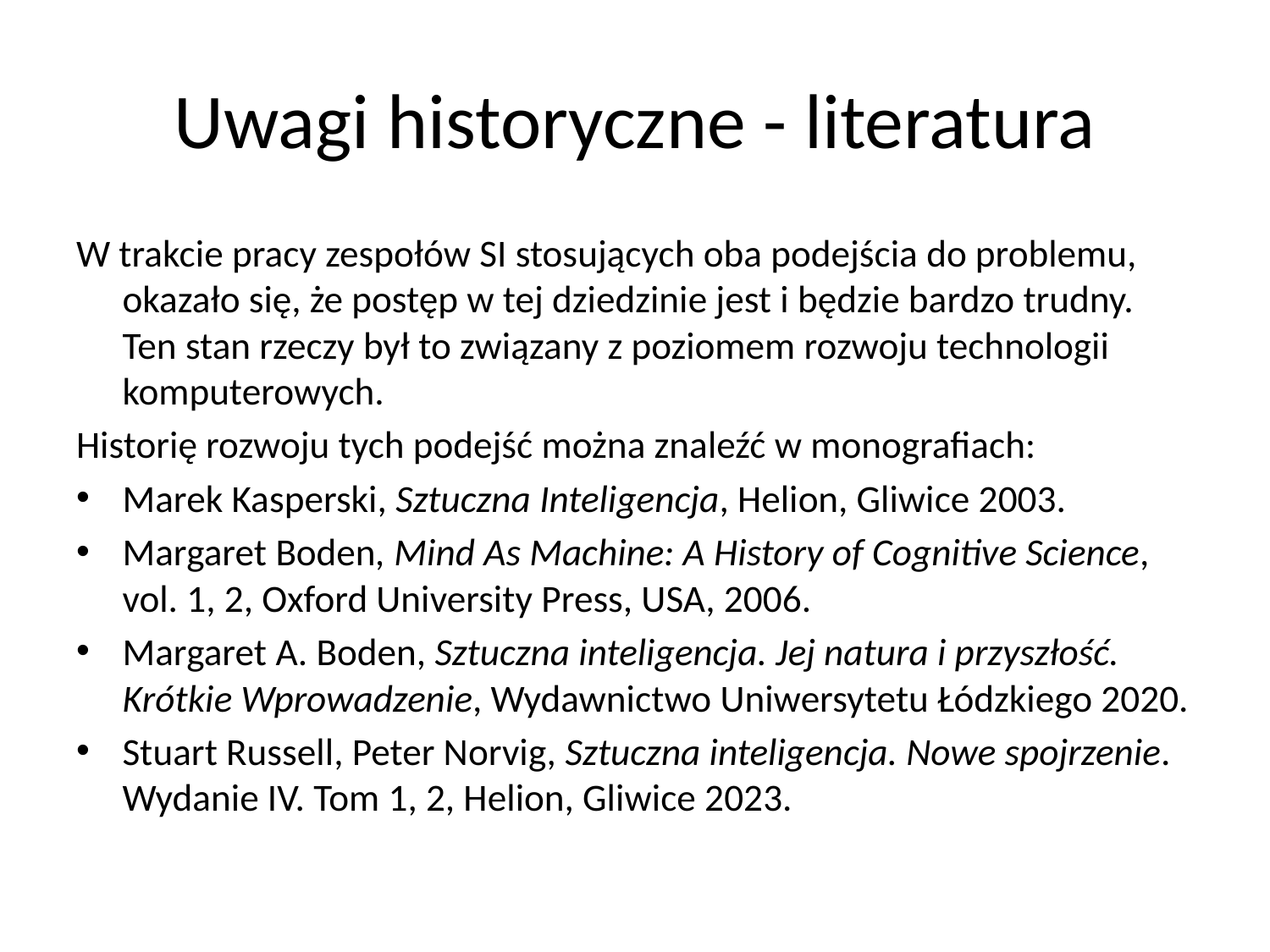

# Uwagi historyczne - literatura
W trakcie pracy zespołów SI stosujących oba podejścia do problemu, okazało się, że postęp w tej dziedzinie jest i będzie bardzo trudny. Ten stan rzeczy był to związany z poziomem rozwoju technologii komputerowych.
Historię rozwoju tych podejść można znaleźć w monografiach:
Marek Kasperski, Sztuczna Inteligencja, Helion, Gliwice 2003.
Margaret Boden, Mind As Machine: A History of Cognitive Science, vol. 1, 2, Oxford University Press, USA, 2006.
Margaret A. Boden, Sztuczna inteligencja. Jej natura i przyszłość. Krótkie Wprowadzenie, Wydawnictwo Uniwersytetu Łódzkiego 2020.
Stuart Russell, Peter Norvig, Sztuczna inteligencja. Nowe spojrzenie. Wydanie IV. Tom 1, 2, Helion, Gliwice 2023.